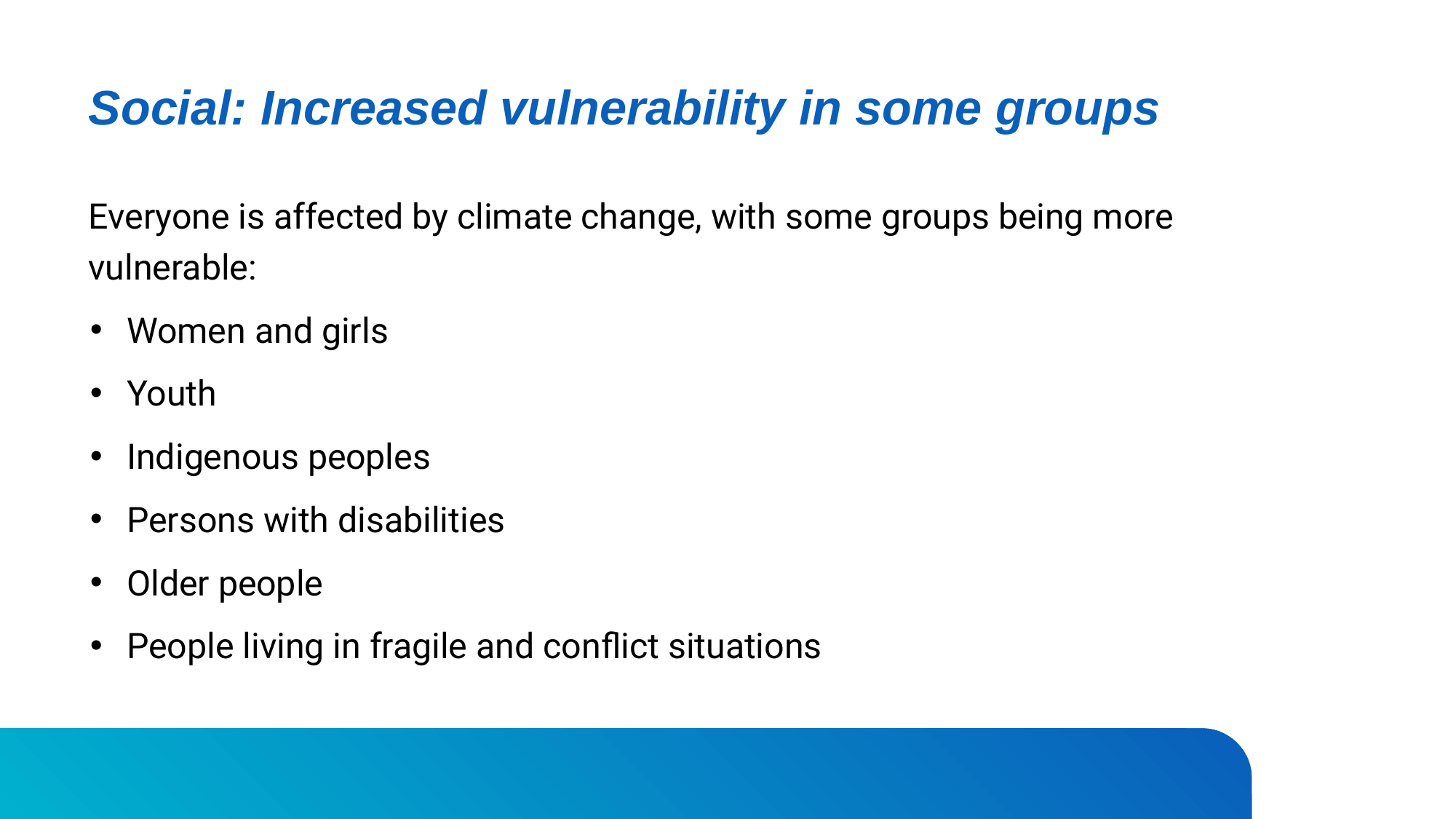

# Social: Increased vulnerability in some groups
Everyone is affected by climate change, with some groups being more vulnerable:
Women and girls
Youth
Indigenous peoples
Persons with disabilities
Older people
People living in fragile and conflict situations